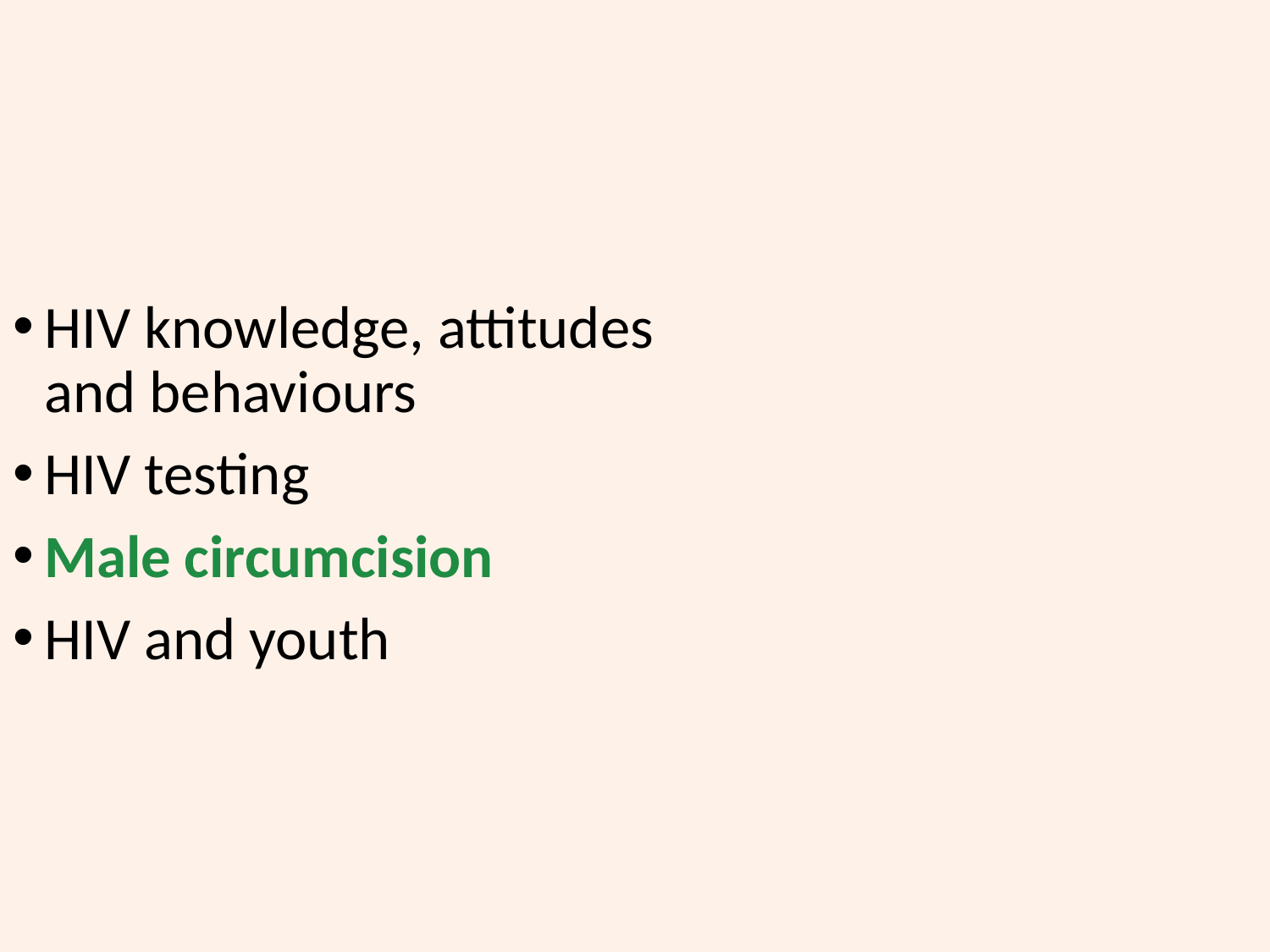

HIV knowledge, attitudes and behaviours
HIV testing
Male circumcision
HIV and youth